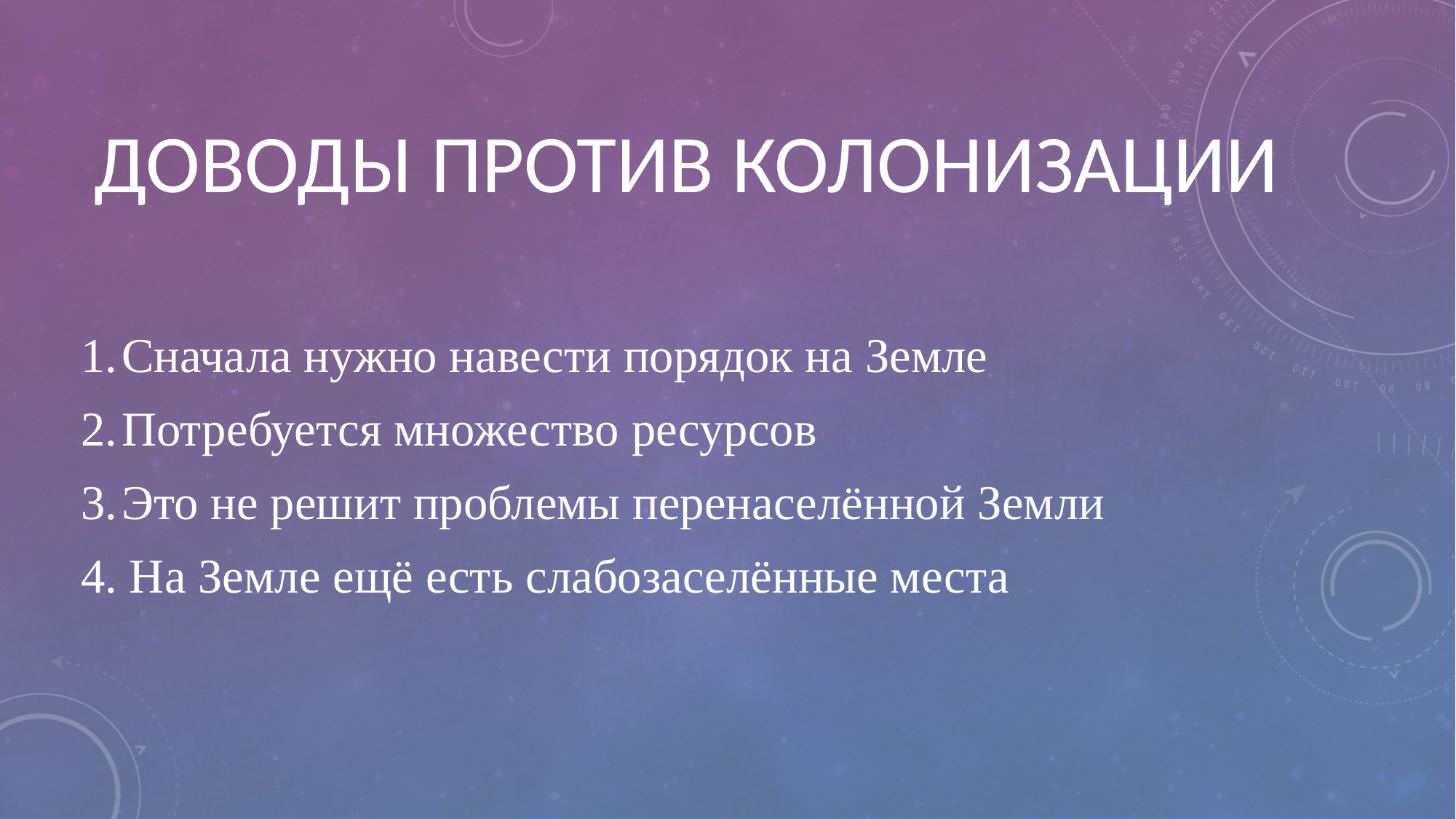

# Доводы против колонизации
Сначала нужно навести порядок на Земле
Потребуется множество ресурсов
Это не решит проблемы перенаселённой Земли
4. На Земле ещё есть слабозаселённые места